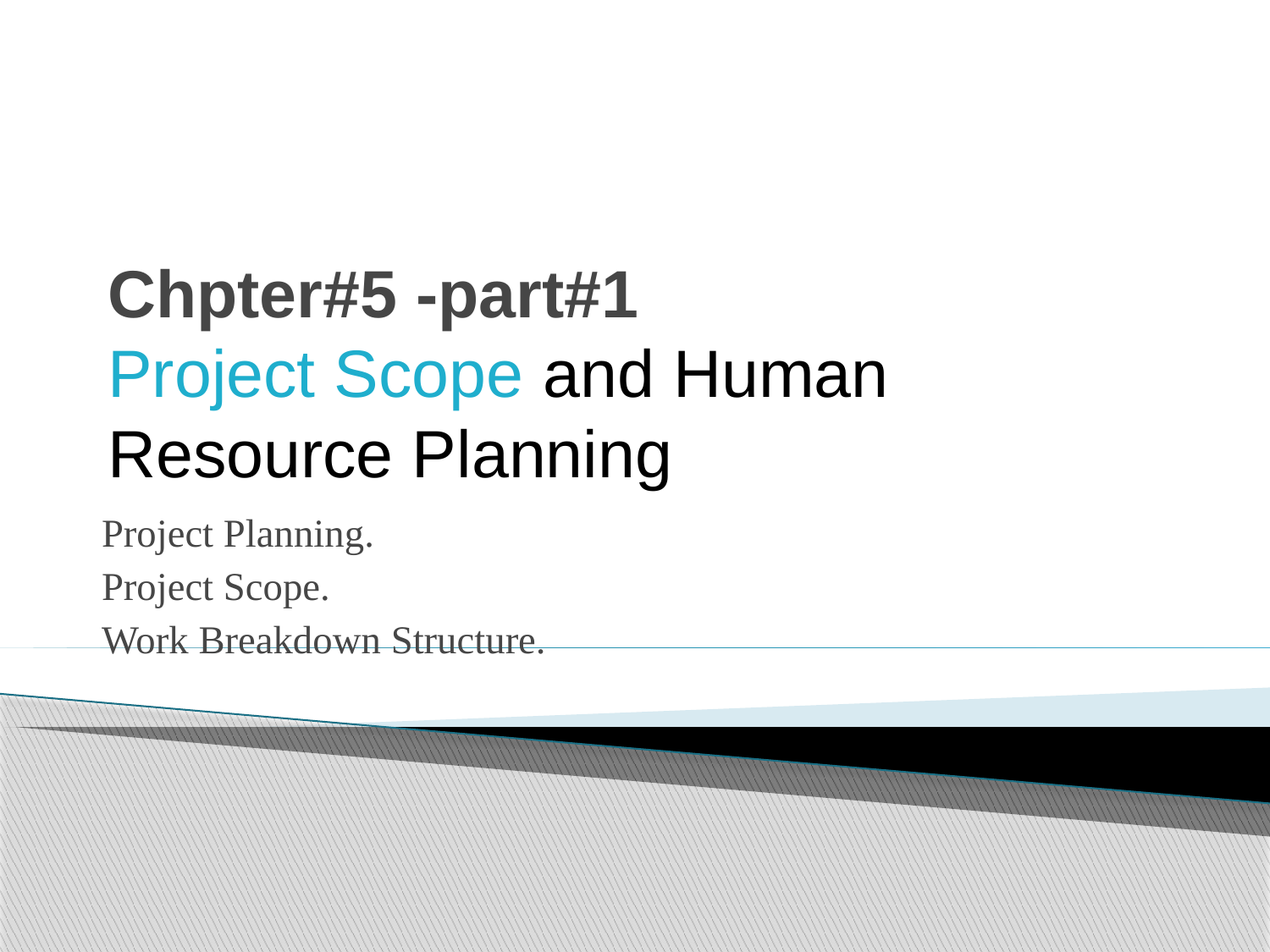

# Chpter#5 -part#1 Project Scope and Human Resource Planning
Project Planning.
Project Scope.
Work Breakdown Structure.